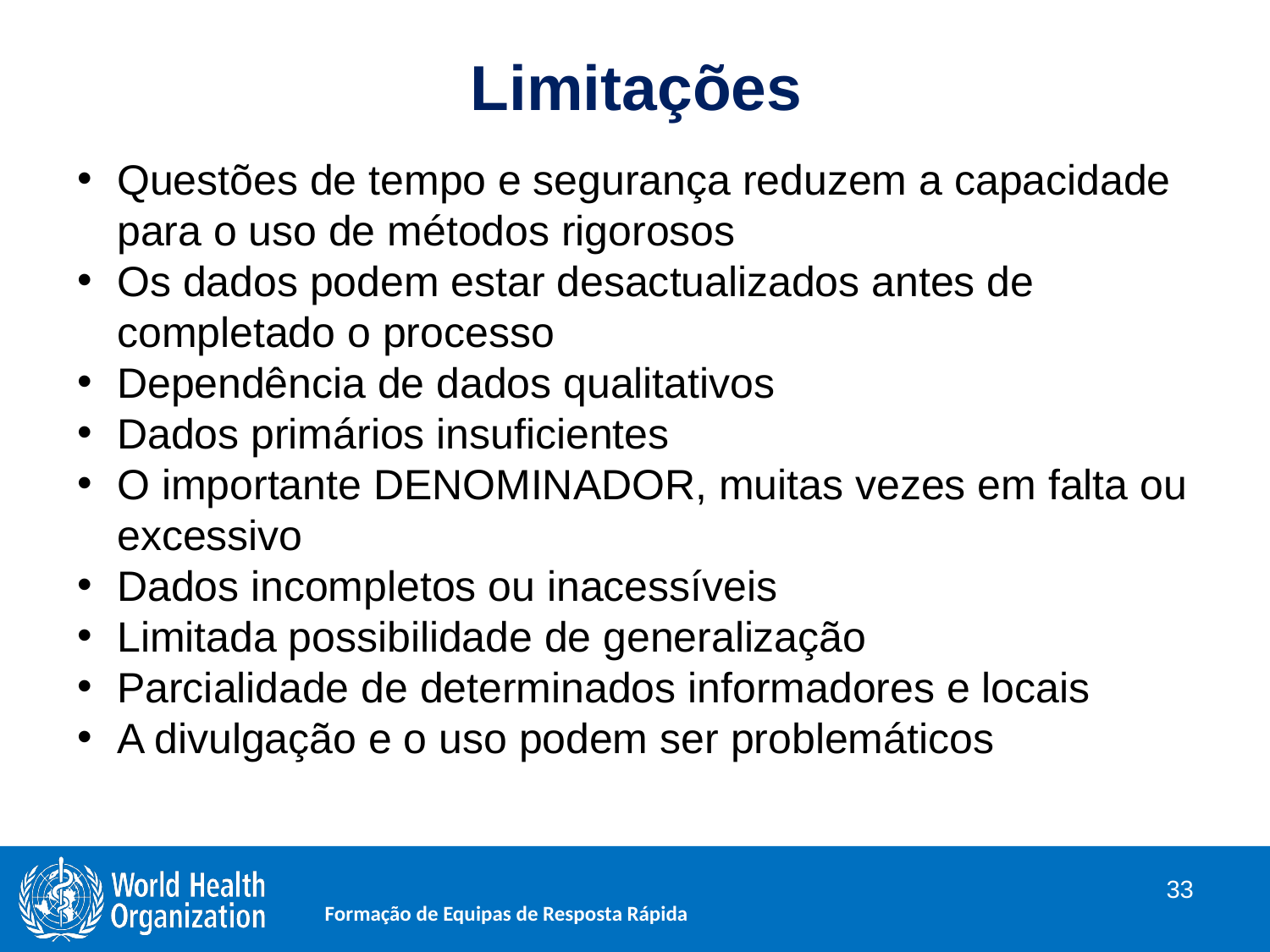

# Limitações
Questões de tempo e segurança reduzem a capacidade para o uso de métodos rigorosos
Os dados podem estar desactualizados antes de completado o processo
Dependência de dados qualitativos
Dados primários insuficientes
O importante DENOMINADOR, muitas vezes em falta ou excessivo
Dados incompletos ou inacessíveis
Limitada possibilidade de generalização
Parcialidade de determinados informadores e locais
A divulgação e o uso podem ser problemáticos
33